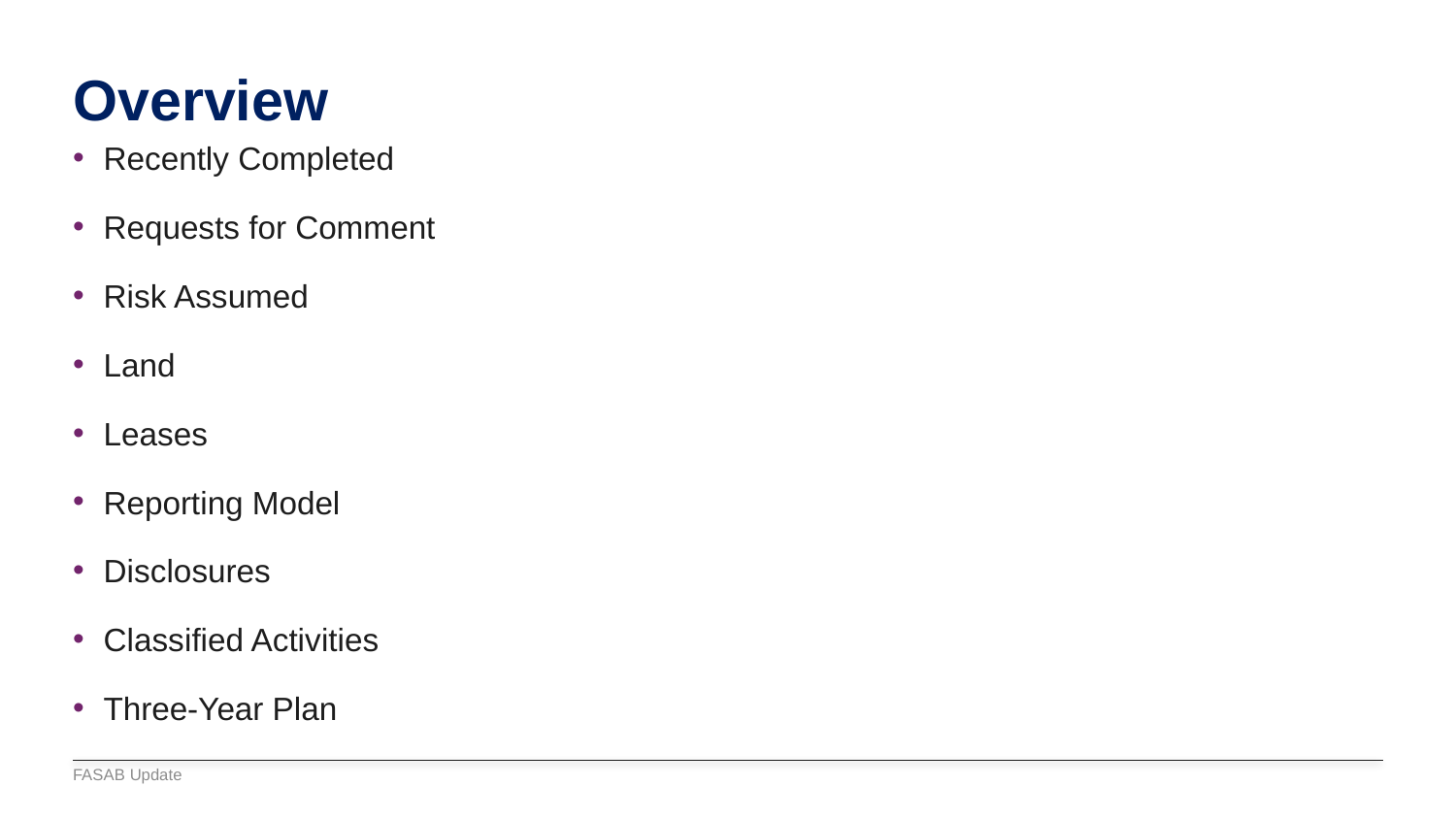

# Overview
Recently Completed
Requests for Comment
Risk Assumed
Land
Leases
Reporting Model
Disclosures
Classified Activities
Three-Year Plan

FASAB Update